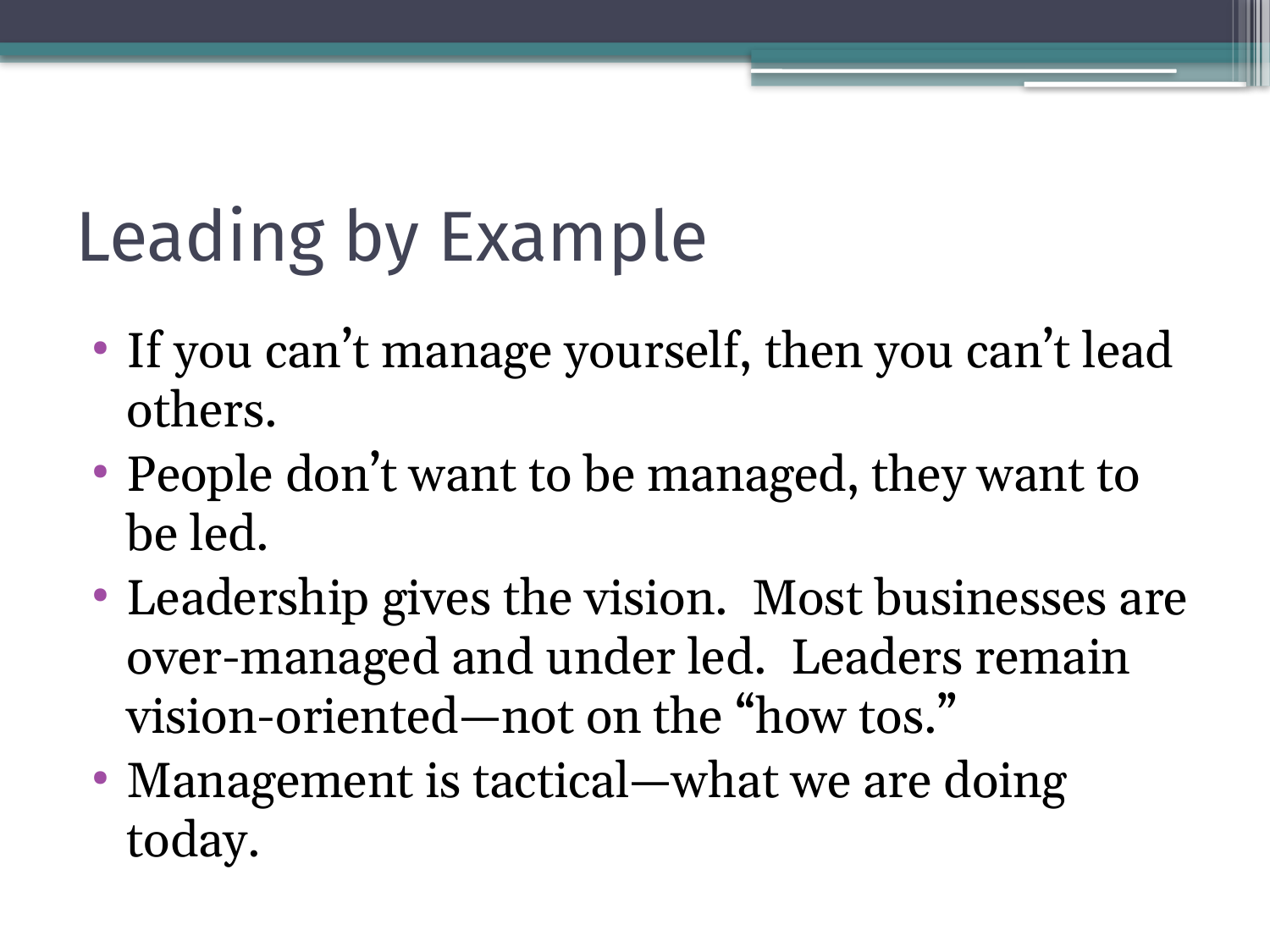

# Leading by Example
If you can’t manage yourself, then you can’t lead others.
People don’t want to be managed, they want to be led.
Leadership gives the vision.  Most businesses are over-managed and under led.  Leaders remain vision-oriented—not on the “how tos.”
Management is tactical—what we are doing today.